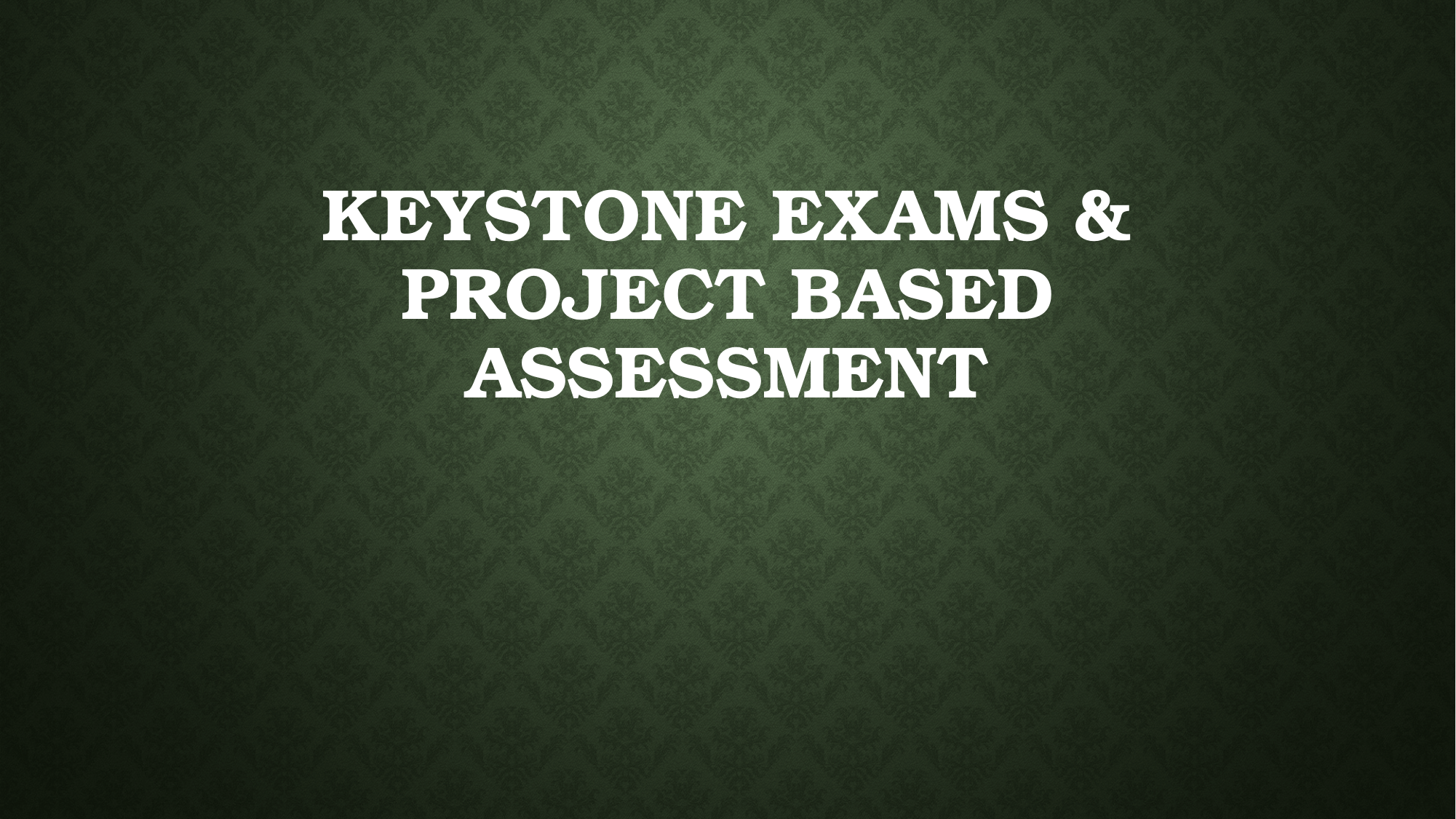

# Keystone Exams & Project Based Assessment